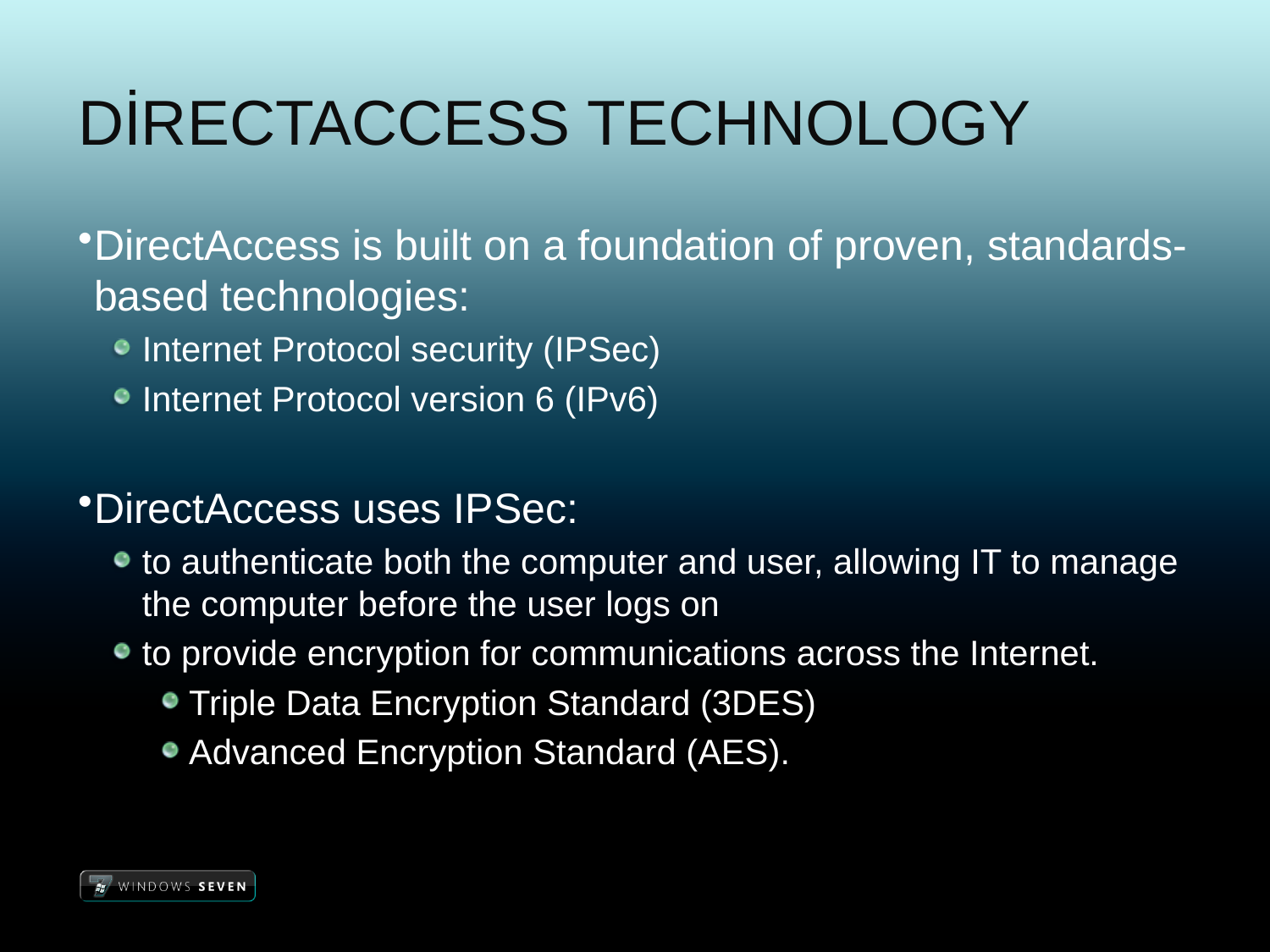

# Directaccess technology
DirectAccess is built on a foundation of proven, standards-based technologies:
Internet Protocol security (IPSec)
Internet Protocol version 6 (IPv6)

DirectAccess uses IPSec:
to authenticate both the computer and user, allowing IT to manage the computer before the user logs on
to provide encryption for communications across the Internet.
Triple Data Encryption Standard (3DES)
Advanced Encryption Standard (AES).